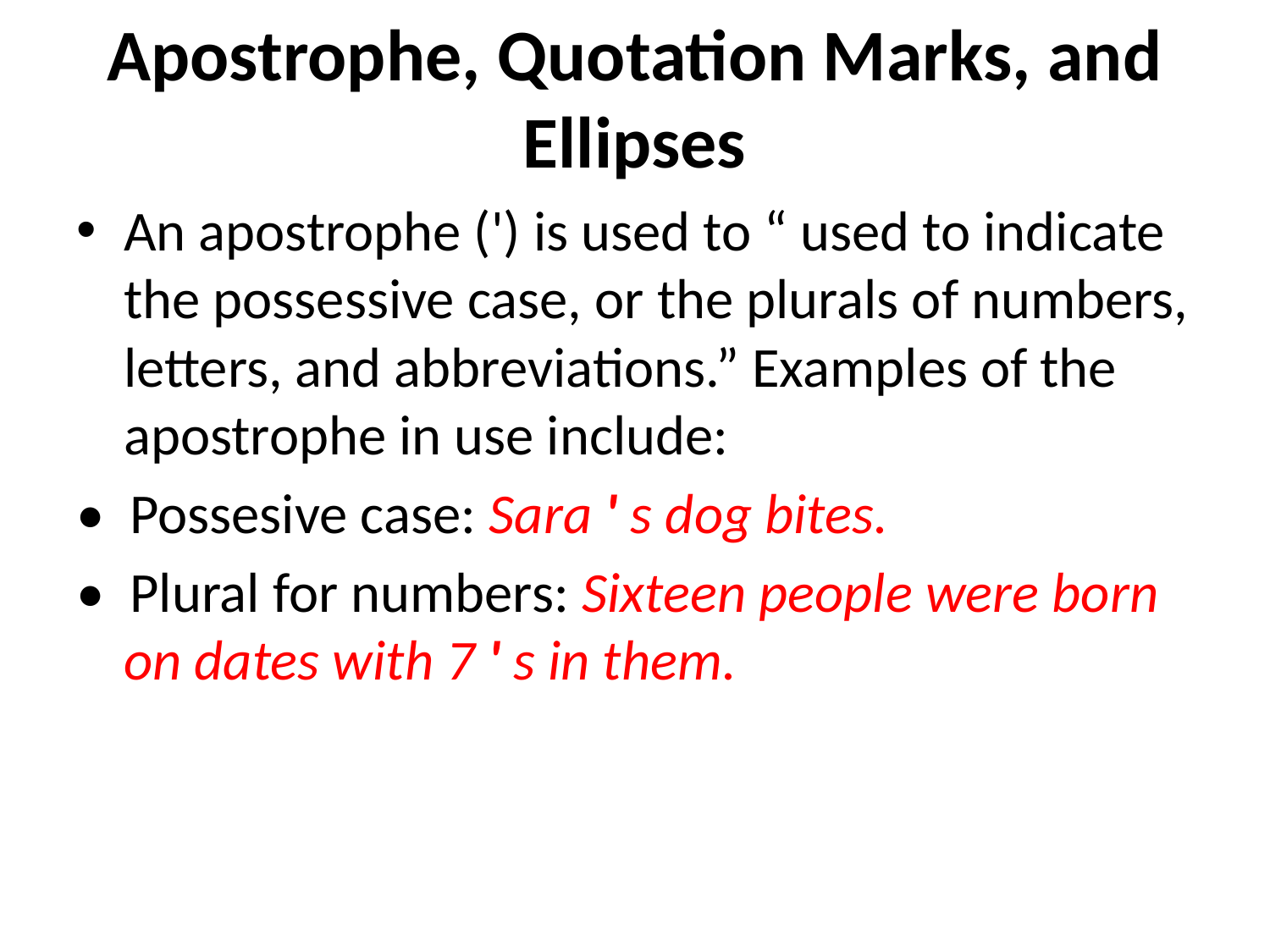

# Apostrophe, Quotation Marks, and Ellipses
An apostrophe (') is used to “ used to indicate the possessive case, or the plurals of numbers, letters, and abbreviations.” Examples of the apostrophe in use include:
•  Possesive case: Sara ' s dog bites.
•  Plural for numbers: Sixteen people were born on dates with 7 ' s in them.